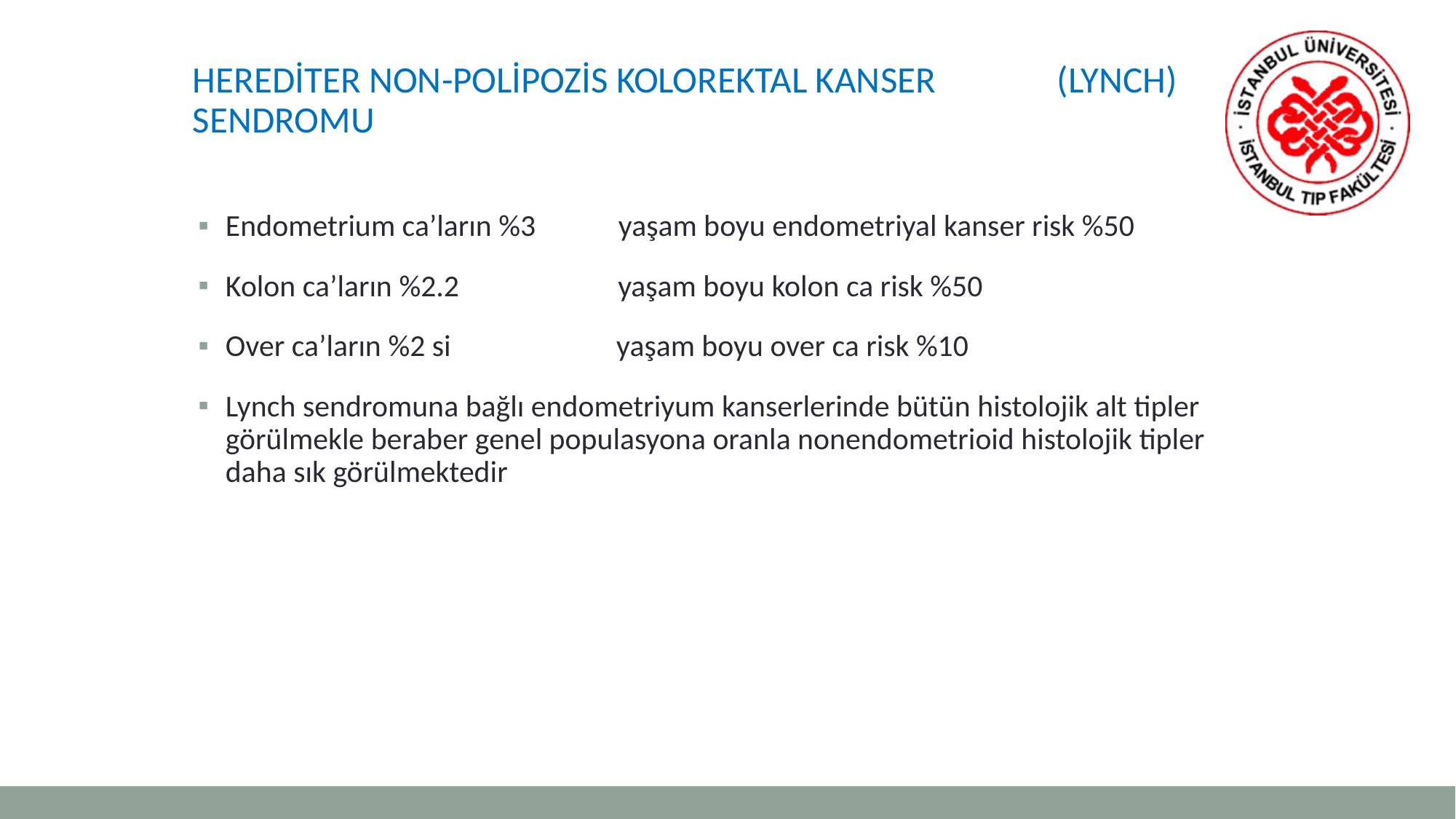

# HEREDİTER NON-POLİPOZİS KOLOREKTAL KANSER           			(LYNCH) SENDROMU
Endometrium ca’ların %3            yaşam boyu endometriyal kanser risk %50
Kolon ca’ların %2.2                       yaşam boyu kolon ca risk %50
Over ca’ların %2 si                        yaşam boyu over ca risk %10
Lynch sendromuna bağlı endometriyum kanserlerinde bütün histolojik alt tipler görülmekle beraber genel populasyona oranla nonendometrioid histolojik tipler daha sık görülmektedir